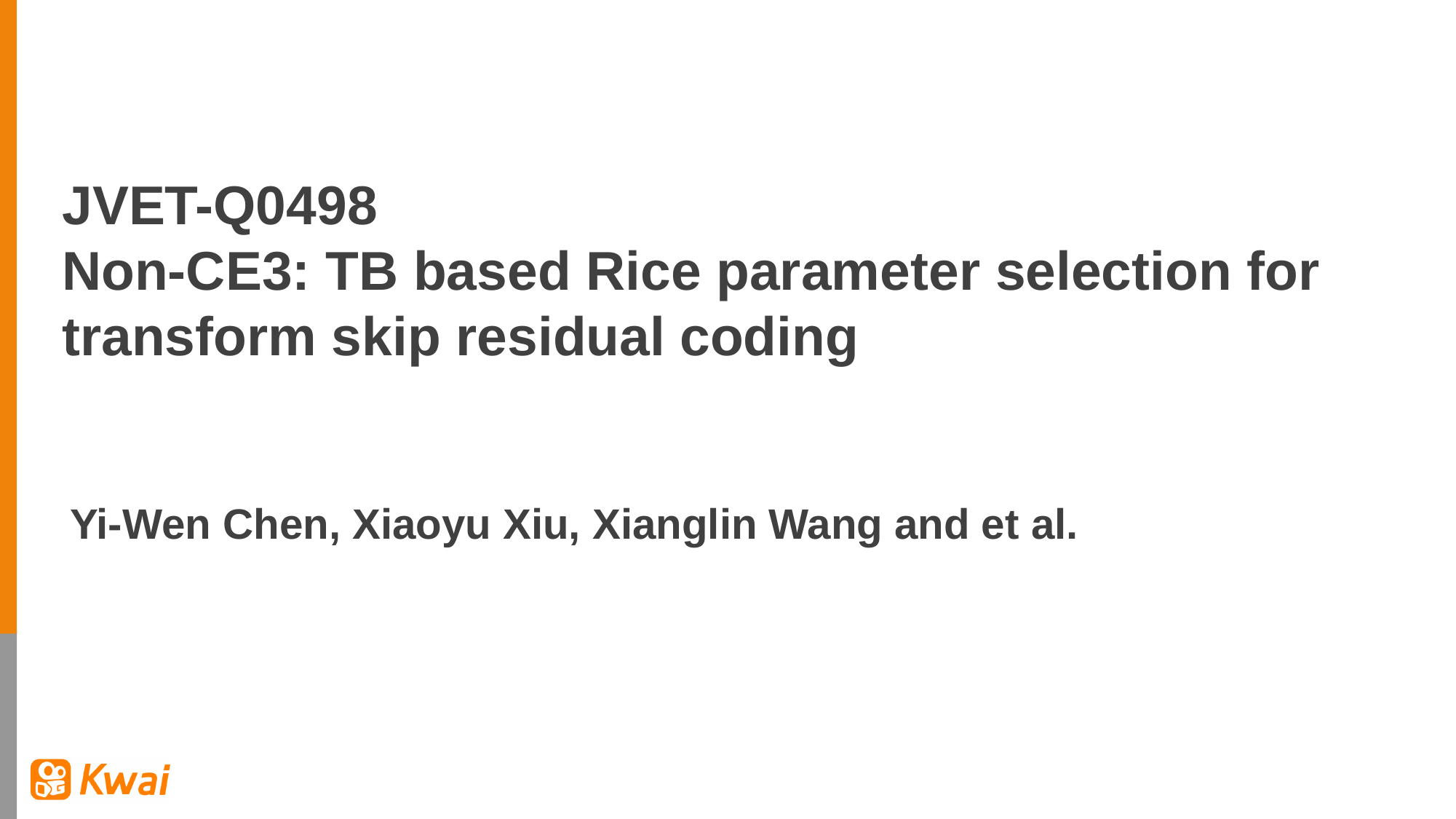

JVET-Q0498
Non-CE3: TB based Rice parameter selection for transform skip residual coding
Yi-Wen Chen, Xiaoyu Xiu, Xianglin Wang and et al.